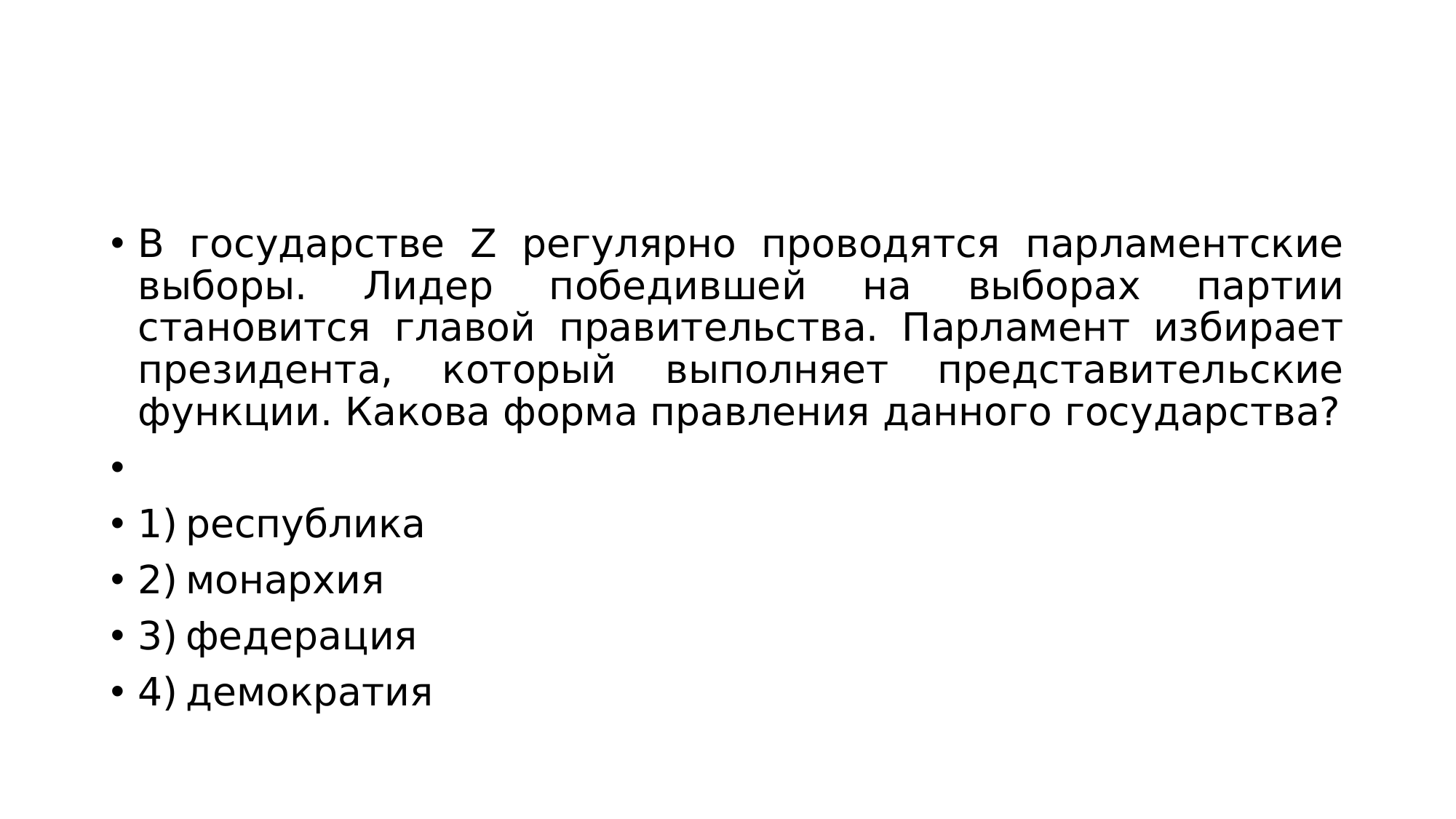

#
В государстве Z регулярно проводятся парламентские выборы. Лидер победившей на выборах партии становится главой правительства. Парламент избирает президента, который выполняет представительские функции. Какова форма правления данного государства?

1) республика
2) монархия
3) федерация
4) демократия